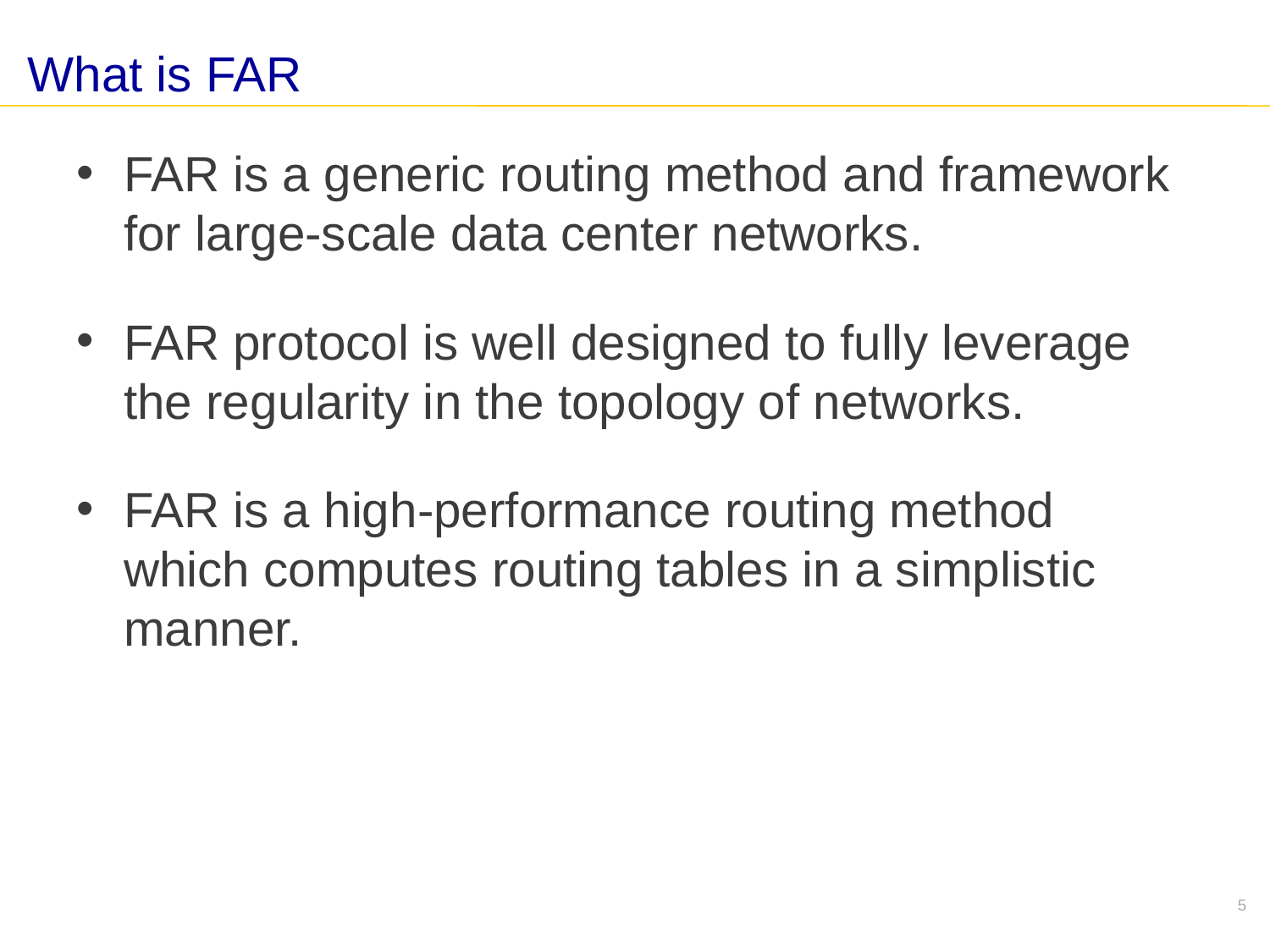

# What is FAR
FAR is a generic routing method and framework for large-scale data center networks.
FAR protocol is well designed to fully leverage the regularity in the topology of networks.
FAR is a high-performance routing method which computes routing tables in a simplistic manner.
5